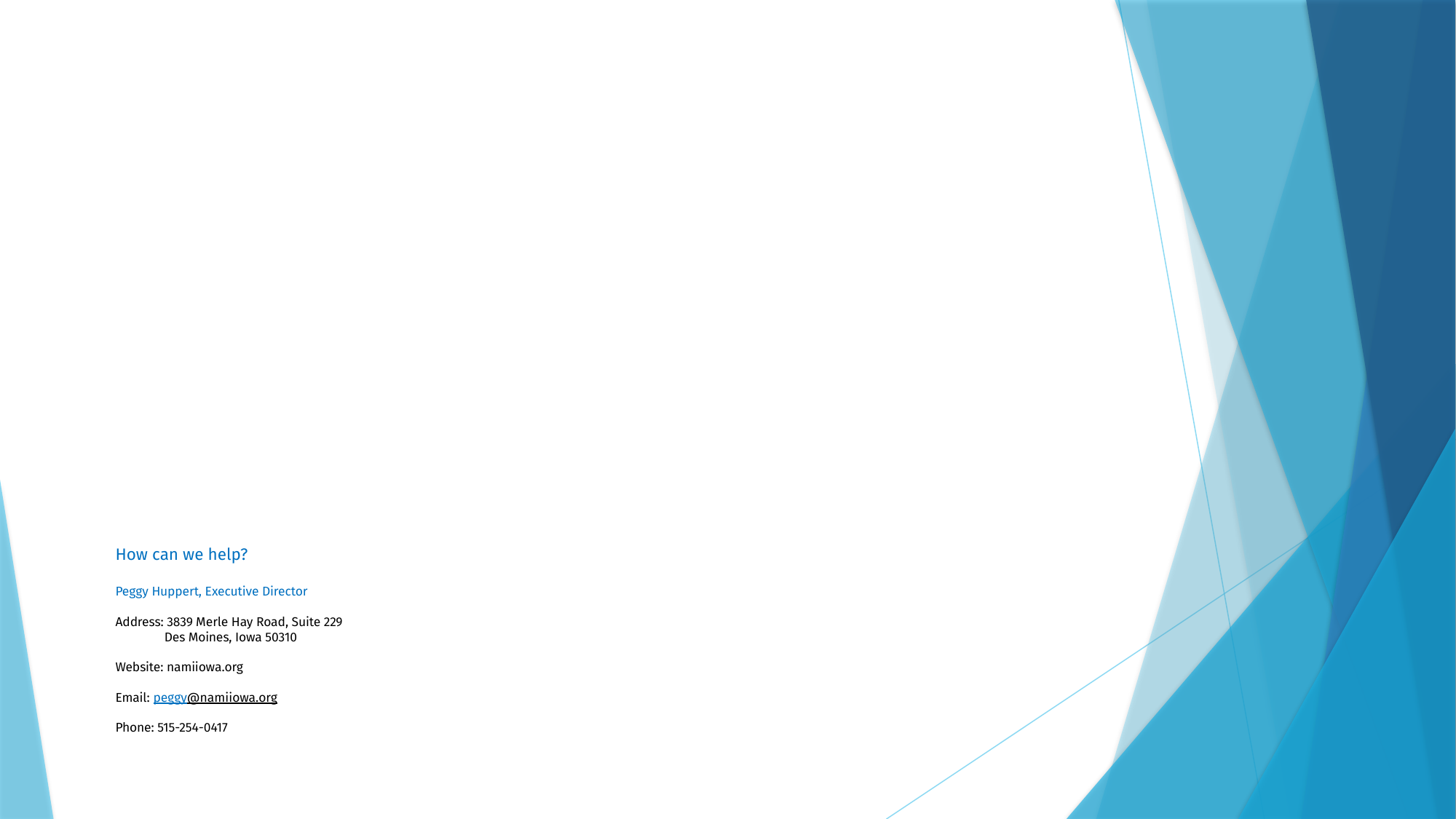

# How can we help? Peggy Huppert, Executive Director Address: 3839 Merle Hay Road, Suite 229 Des Moines, Iowa 50310 Website: namiiowa.org Email: peggy@namiiowa.org Phone: 515-254-0417